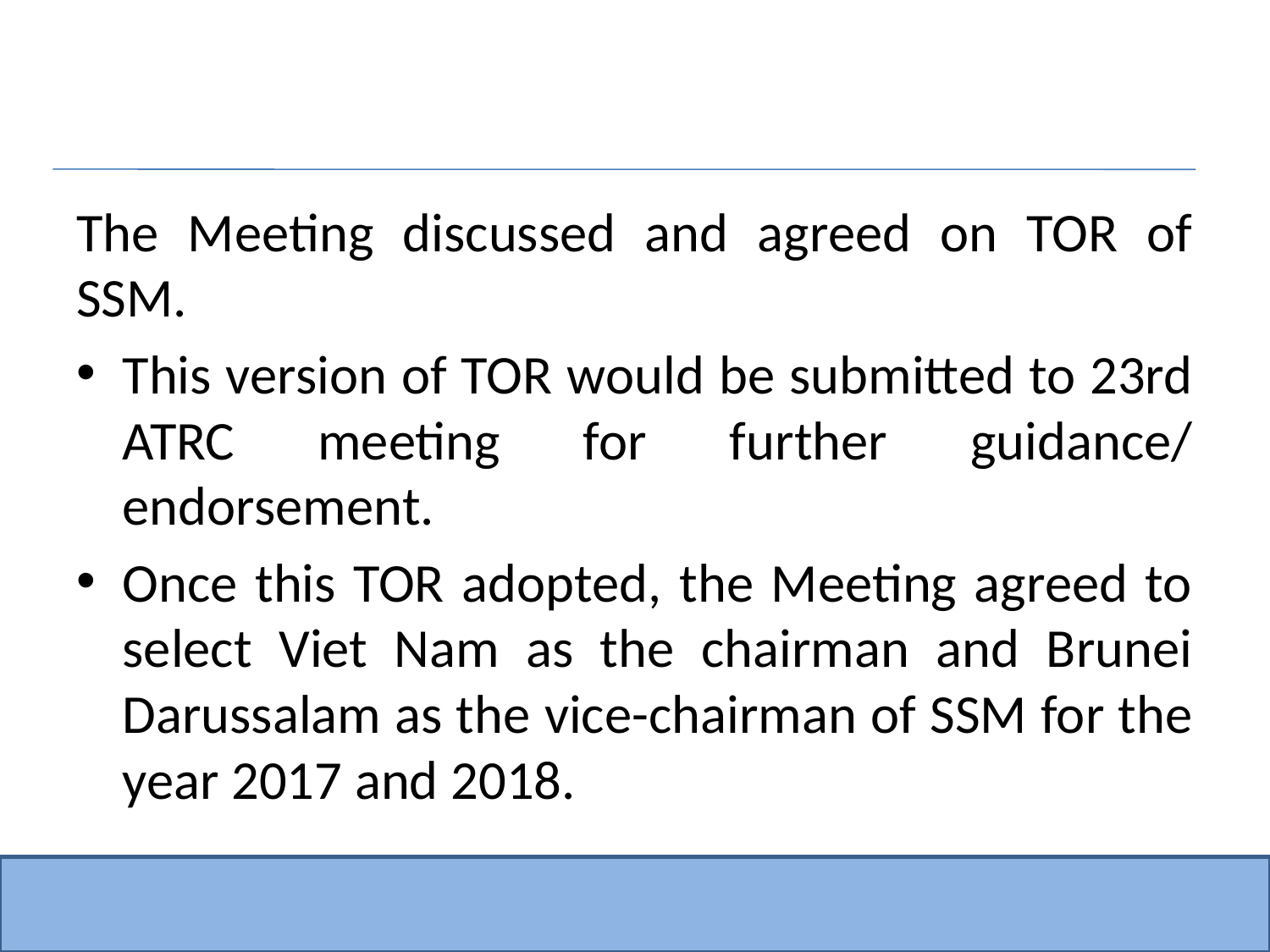

#
The Meeting discussed and agreed on TOR of SSM.
This version of TOR would be submitted to 23rd ATRC meeting for further guidance/ endorsement.
Once this TOR adopted, the Meeting agreed to select Viet Nam as the chairman and Brunei Darussalam as the vice-chairman of SSM for the year 2017 and 2018.